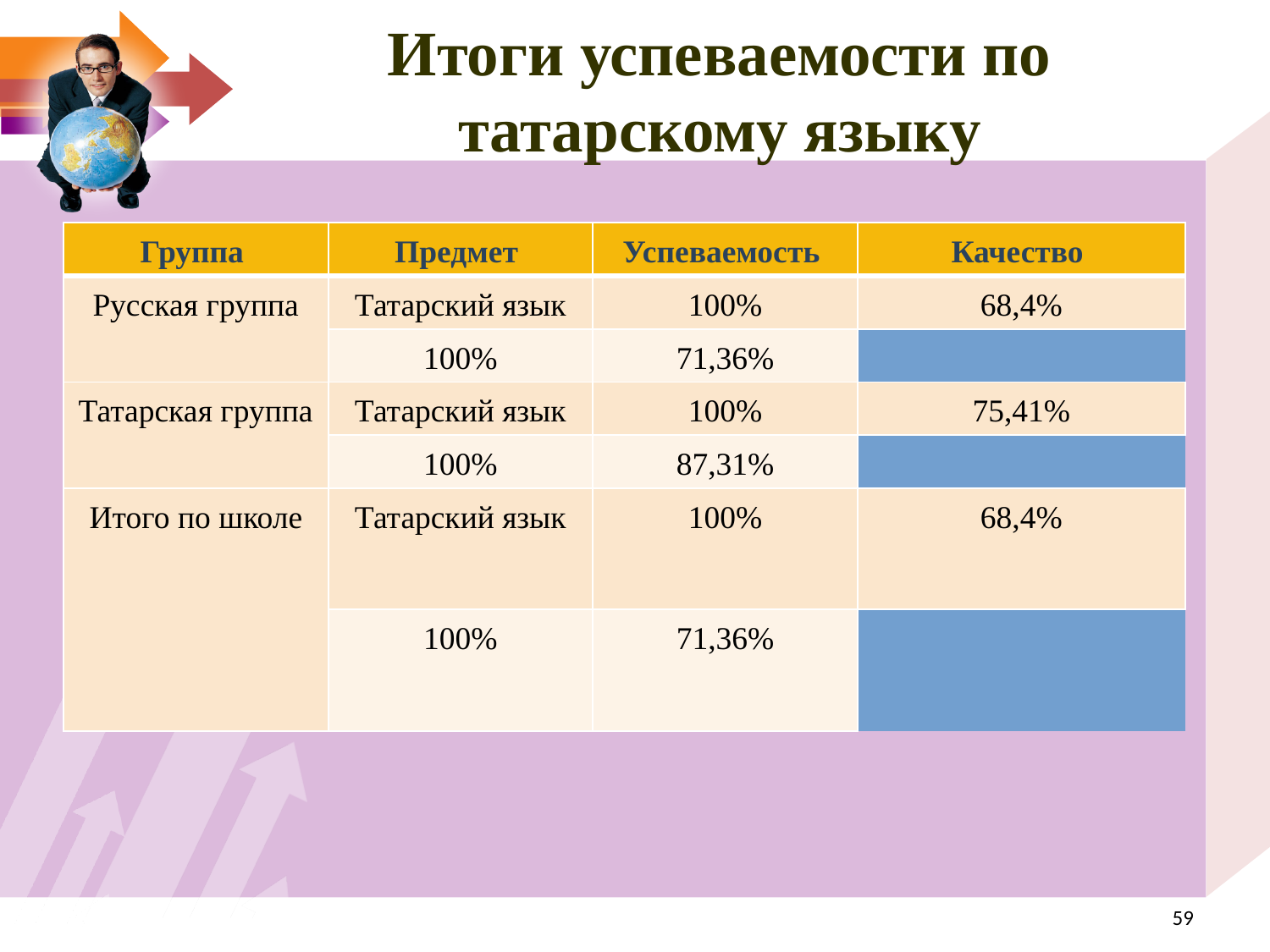

Итоги успеваемости по татарскому языку
| Группа | Предмет | Успеваемость | Качество |
| --- | --- | --- | --- |
| Русская группа | Татарский язык | 100% | 68,4% |
| Татарская лит-ра | 100% | 71,36% |
| Татарская группа | Татарский язык | 100% | 75,41% |
| Татарская лит-ра | 100% | 87,31% |
| Итого по школе | Татарский язык | 100% | 68,4% |
| Татарская лит-ра | 100% | 71,36% |
59